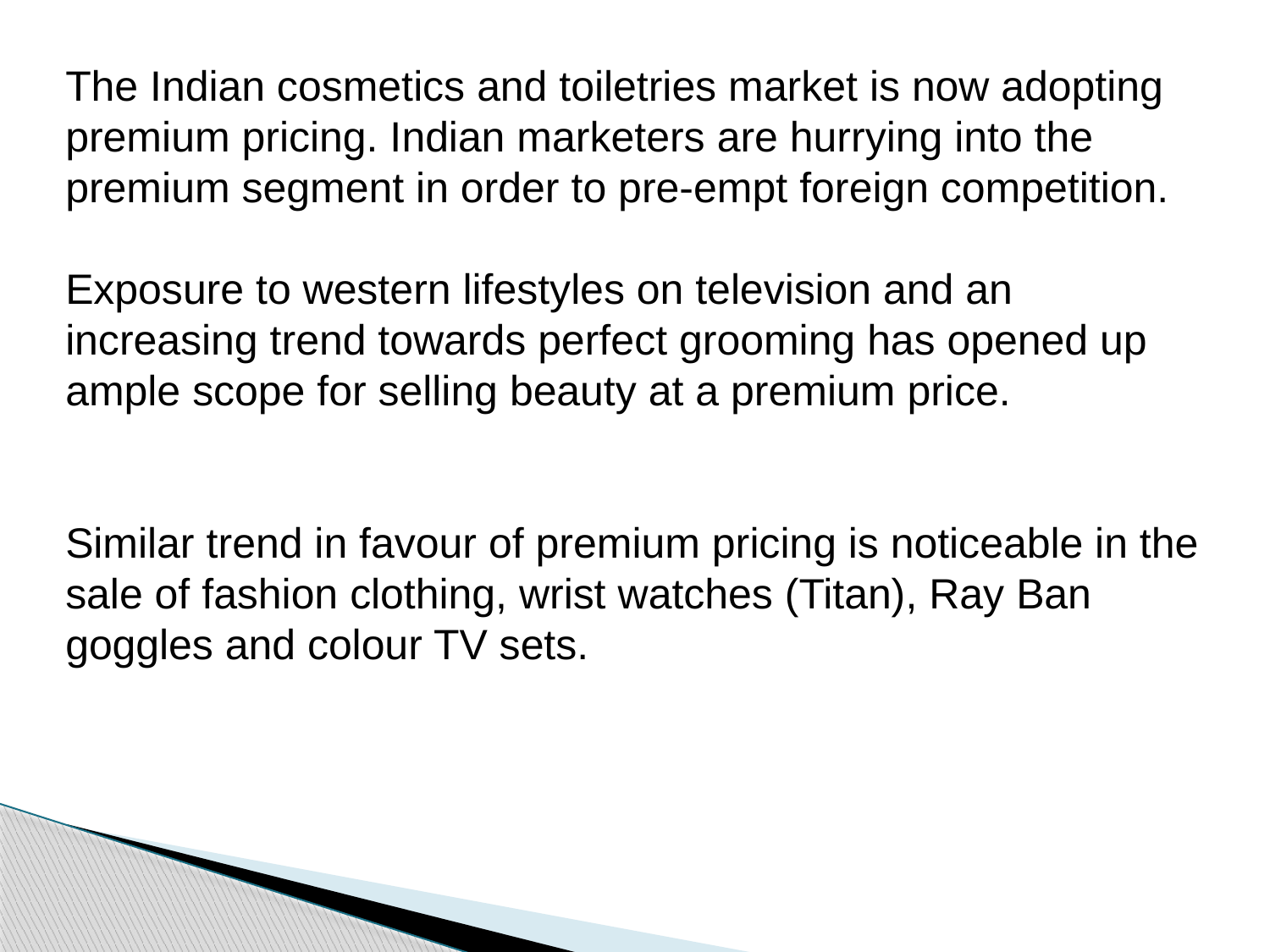

The Indian cosmetics and toiletries market is now adopting premium pricing. Indian marketers are hurrying into the premium segment in order to pre-empt foreign competition.

Exposure to western lifestyles on television and an increasing trend towards perfect grooming has opened up ample scope for selling beauty at a premium price.

Similar trend in favour of premium pricing is noticeable in the sale of fashion clothing, wrist watches (Titan), Ray Ban goggles and colour TV sets.